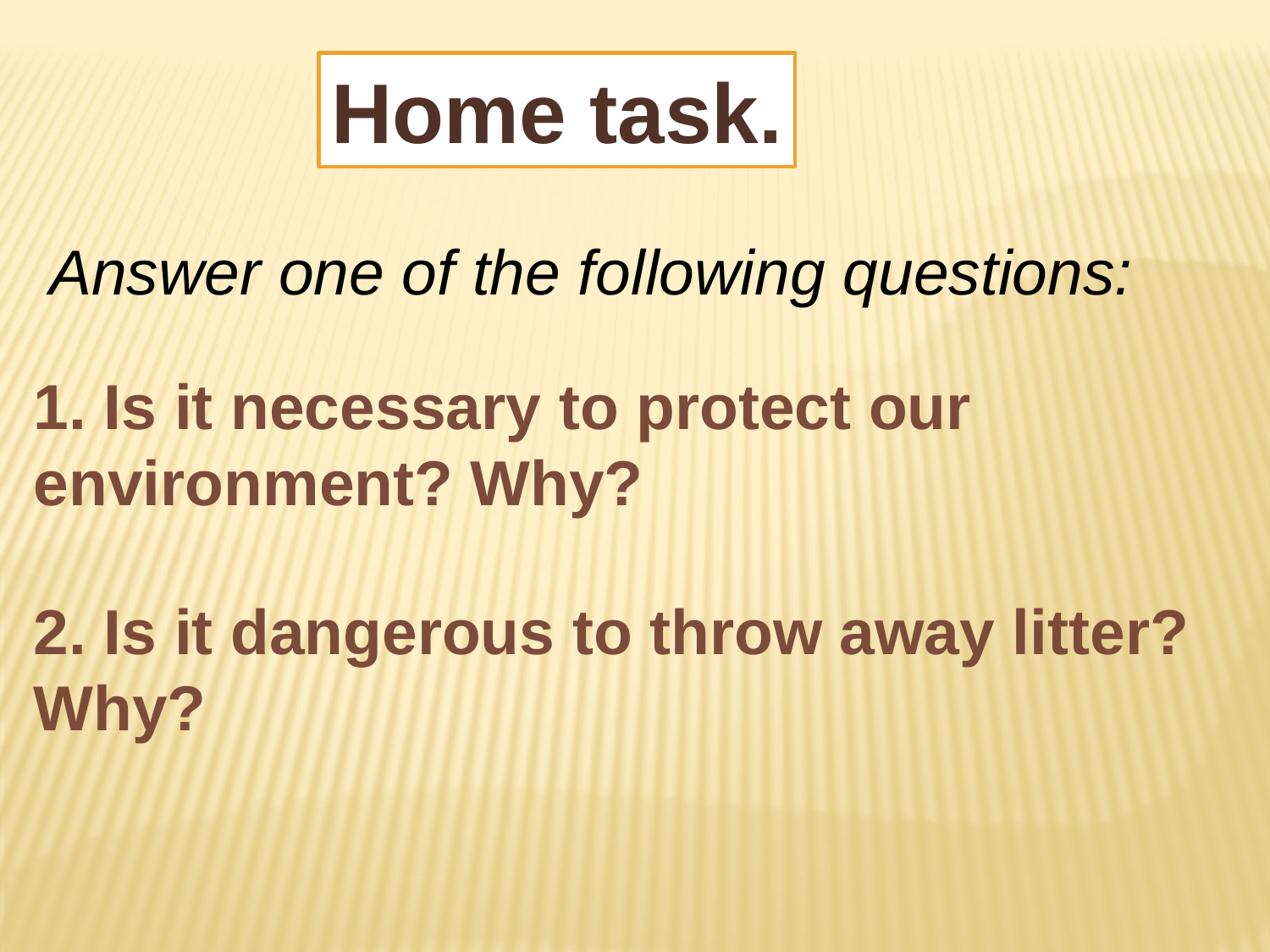

Home task.
Answer one of the following questions:
1. Is it necessary to protect our environment? Why?
2. Is it dangerous to throw away litter? Why?